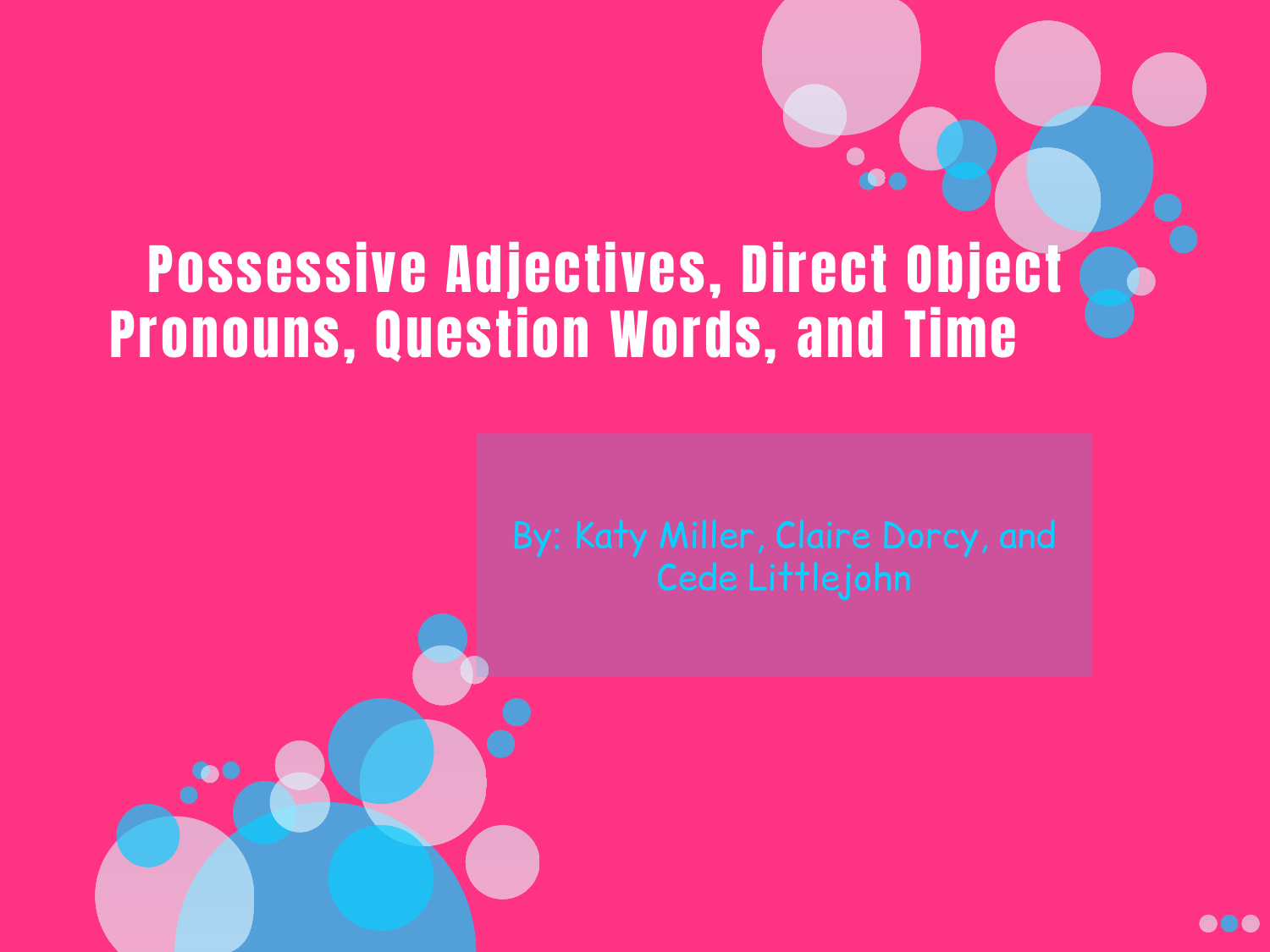

# Possessive Adjectives, Direct Object Pronouns, Question Words, and Time
By: Katy Miller, Claire Dorcy, and Cede Littlejohn